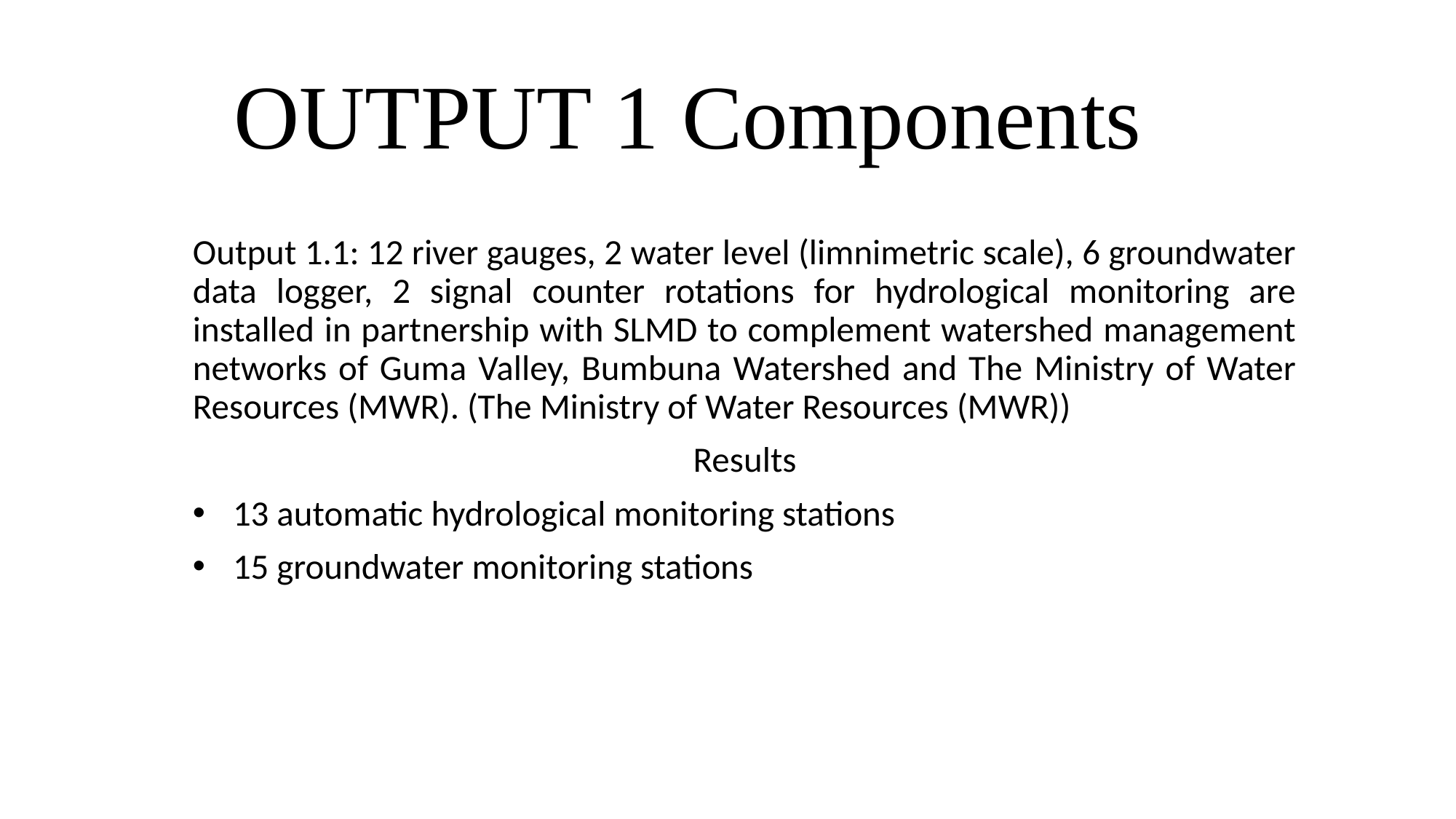

# OUTPUT 1 Components
Output 1.1: 12 river gauges, 2 water level (limnimetric scale), 6 groundwater data logger, 2 signal counter rotations for hydrological monitoring are installed in partnership with SLMD to complement watershed management networks of Guma Valley, Bumbuna Watershed and The Ministry of Water Resources (MWR). (The Ministry of Water Resources (MWR))
Results
13 automatic hydrological monitoring stations
15 groundwater monitoring stations